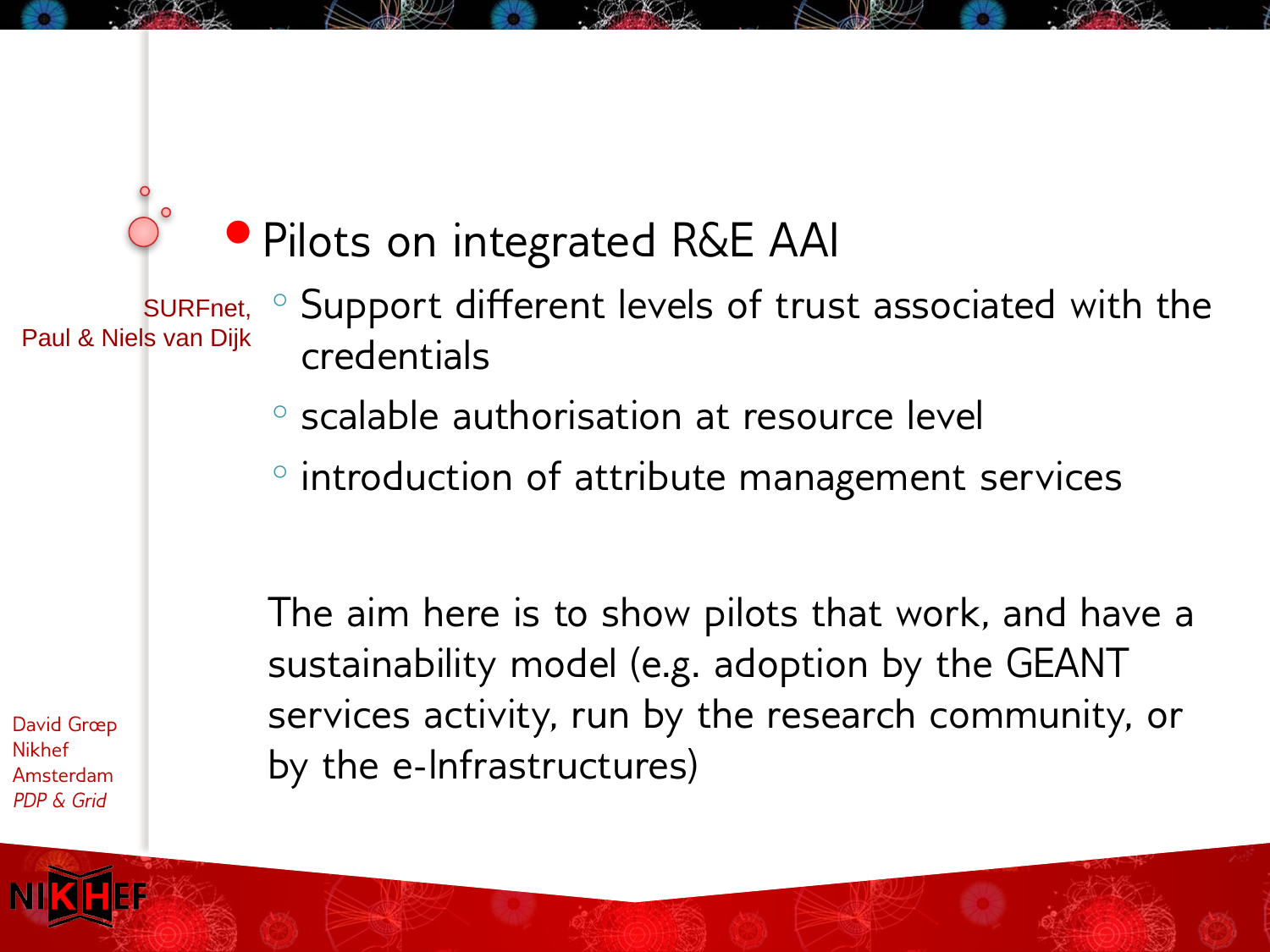

#
Pilots on integrated R&E AAI
Support different levels of trust associated with the credentials
scalable authorisation at resource level
introduction of attribute management services

The aim here is to show pilots that work, and have a sustainability model (e.g. adoption by the GEANT services activity, run by the research community, or by the e-Infrastructures)
SURFnet,
Paul & Niels van Dijk